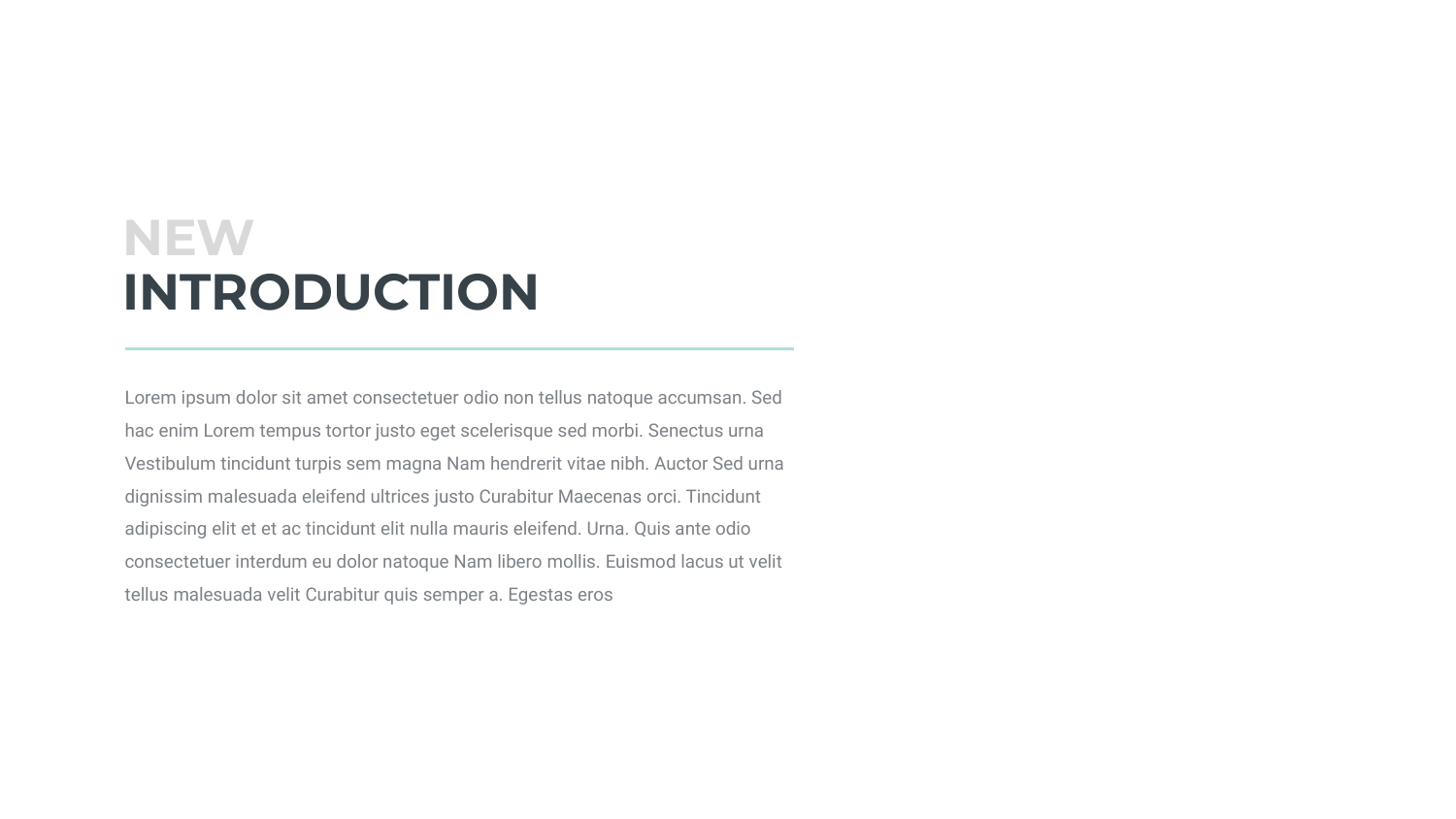

NEW
INTRODUCTION
Lorem ipsum dolor sit amet consectetuer odio non tellus natoque accumsan. Sed hac enim Lorem tempus tortor justo eget scelerisque sed morbi. Senectus urna Vestibulum tincidunt turpis sem magna Nam hendrerit vitae nibh. Auctor Sed urna dignissim malesuada eleifend ultrices justo Curabitur Maecenas orci. Tincidunt adipiscing elit et et ac tincidunt elit nulla mauris eleifend. Urna. Quis ante odio consectetuer interdum eu dolor natoque Nam libero mollis. Euismod lacus ut velit tellus malesuada velit Curabitur quis semper a. Egestas eros